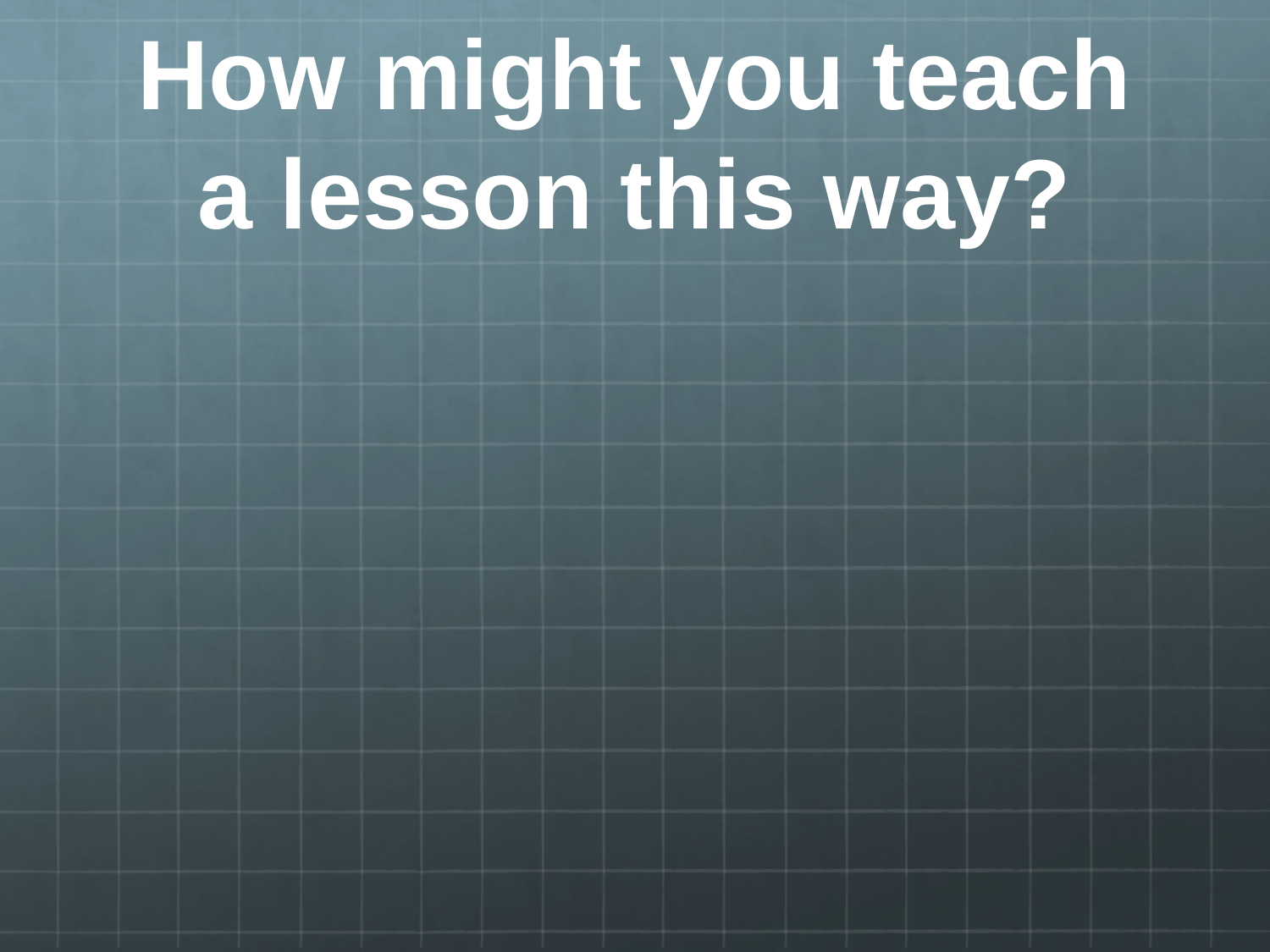

# How might you teach a lesson this way?